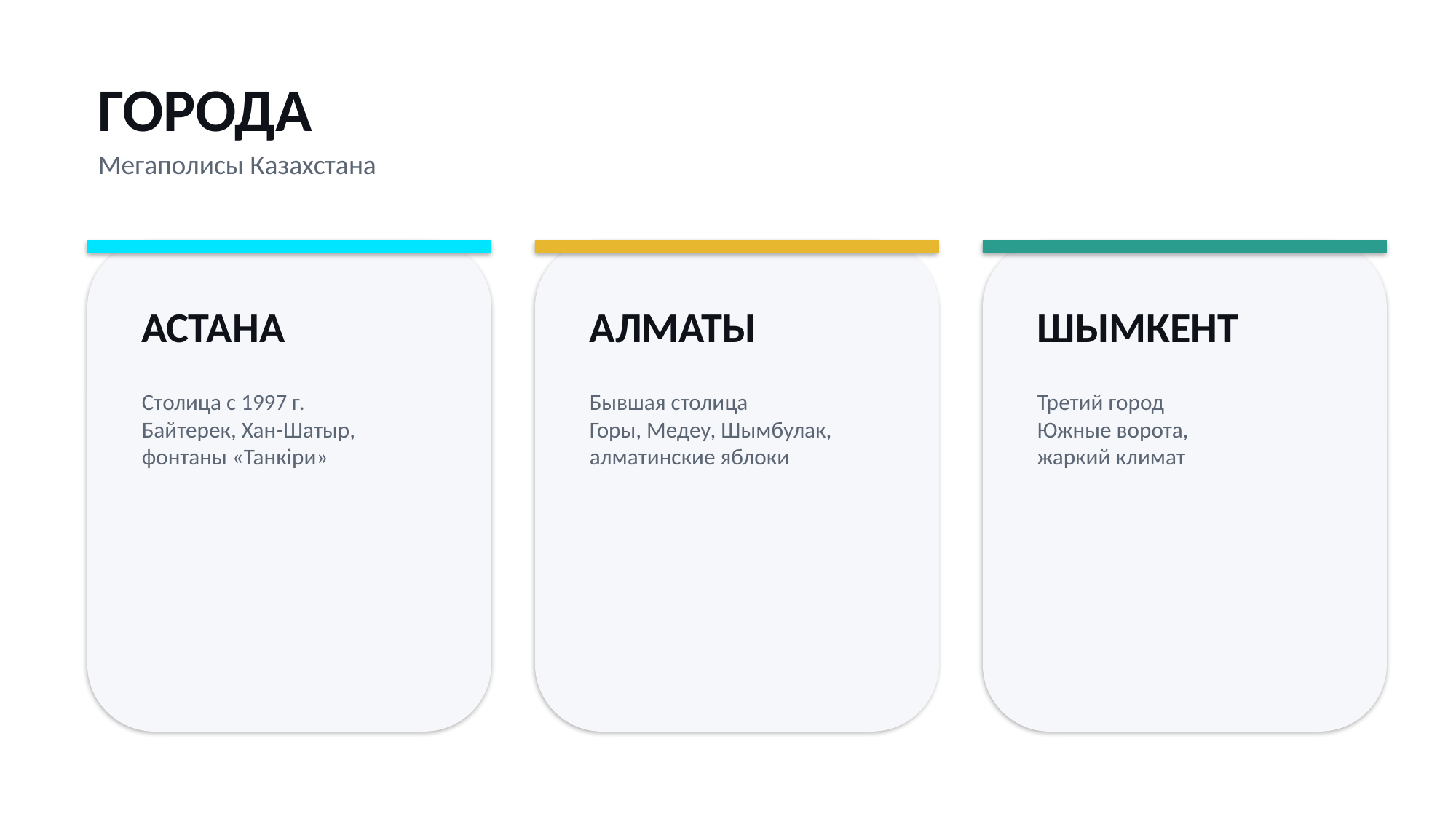

ГОРОДА
Мегаполисы Казахстана

АСТАНА
АЛМАТЫ
ШЫМКЕНТ
Столица с 1997 г.
Байтерек, Хан-Шатыр,
фонтаны «Танкіри»
Бывшая столица
Горы, Медеу, Шымбулак,
алматинские яблоки
Третий город
Южные ворота,
жаркий климат